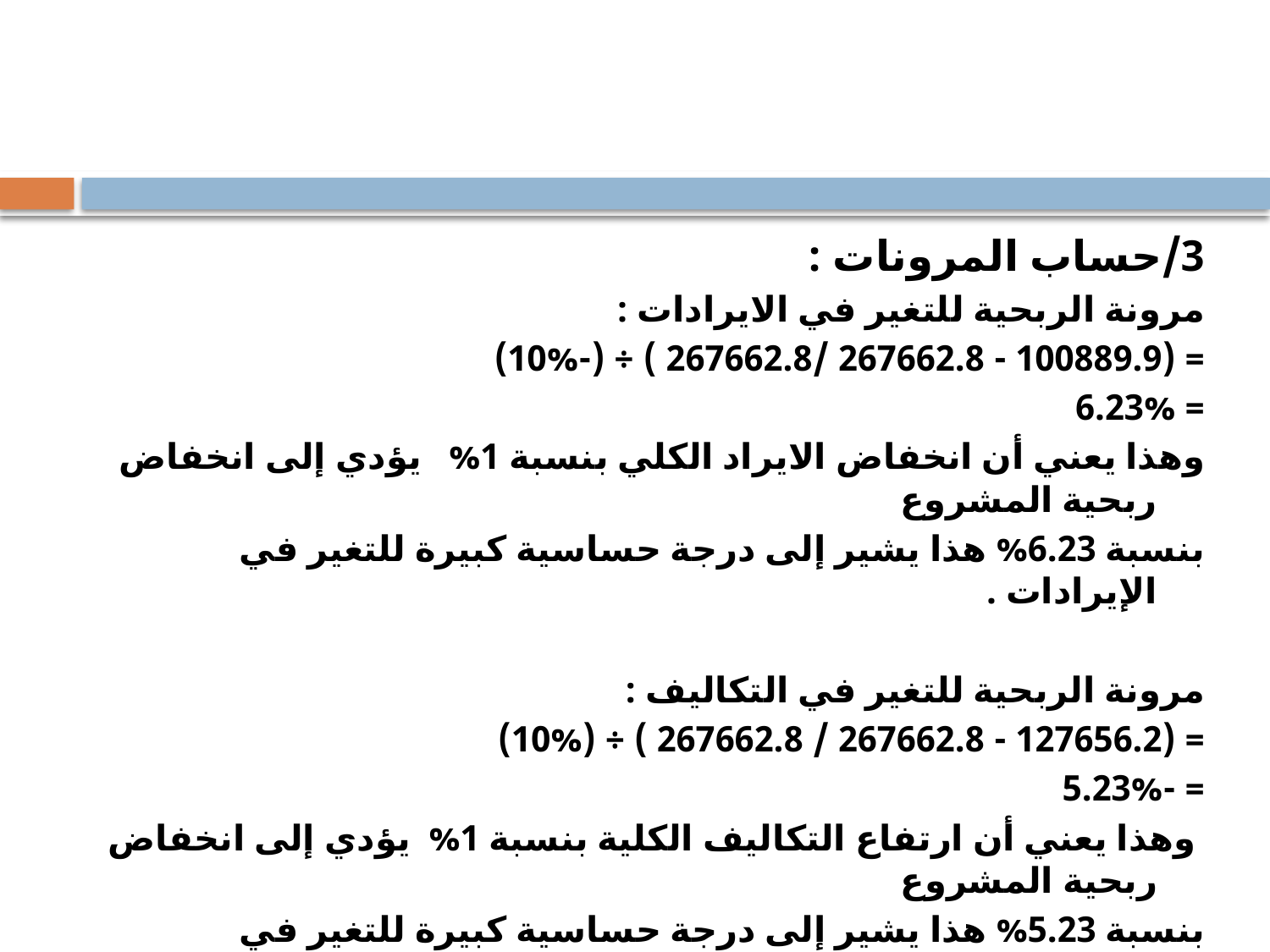

#
3/حساب المرونات :
مرونة الربحية للتغير في الايرادات :
= (100889.9 - 267662.8 /267662.8 ) ÷ (-10%)
= 6.23%
وهذا يعني أن انخفاض الايراد الكلي بنسبة 1%   يؤدي إلى انخفاض ربحية المشروع
بنسبة 6.23% هذا يشير إلى درجة حساسية كبيرة للتغير في الإيرادات .

مرونة الربحية للتغير في التكاليف :
= (127656.2 - 267662.8 / 267662.8 ) ÷ (10%)
= -5.23%
 وهذا يعني أن ارتفاع التكاليف الكلية بنسبة 1%  يؤدي إلى انخفاض ربحية المشروع
بنسبة 5.23% هذا يشير إلى درجة حساسية كبيرة للتغير في التكاليف .